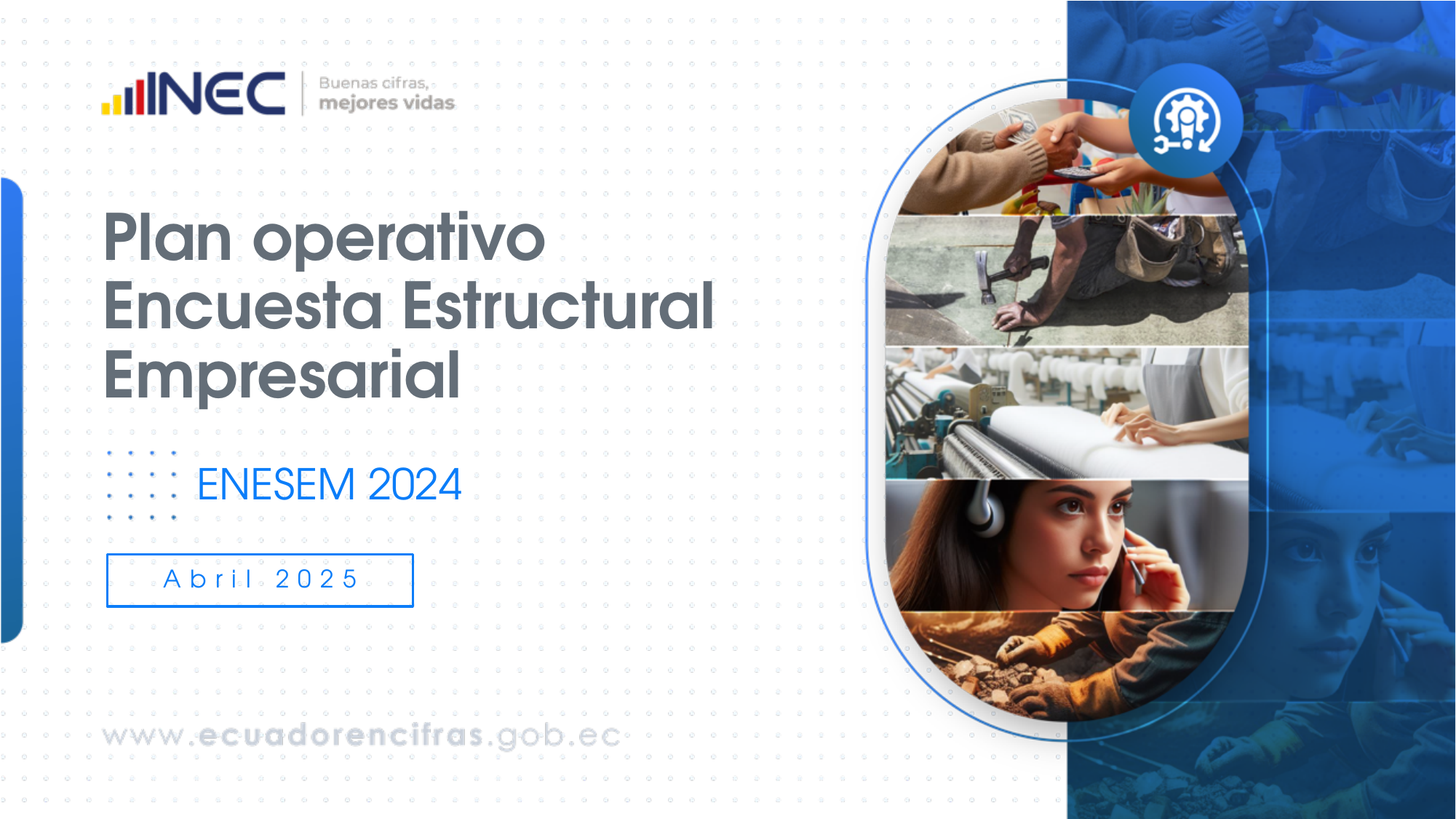

# Plan operativo Encuesta Estructural Empresarial
ENESEM 2024
Abril 2025